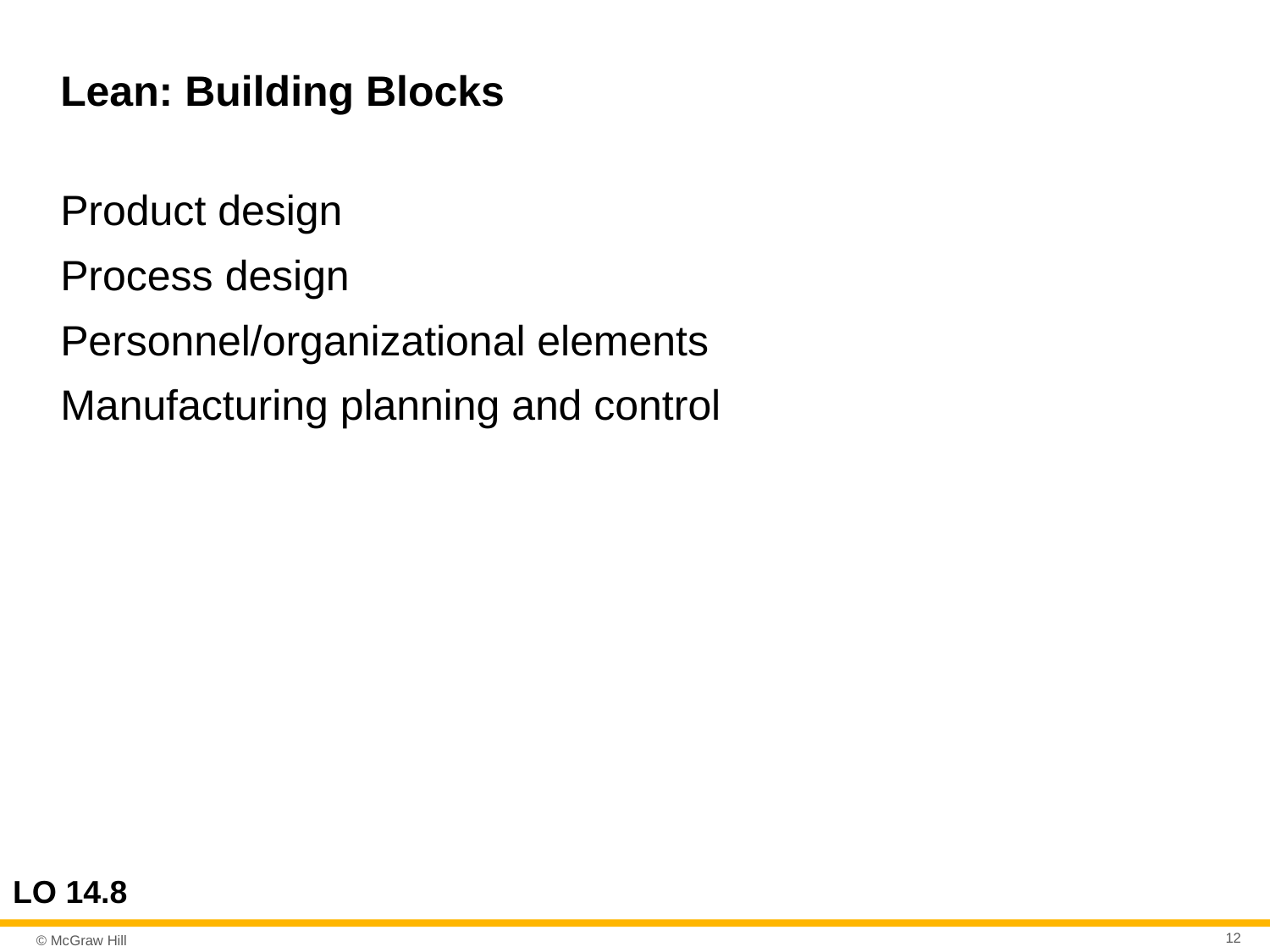

# Lean: Building Blocks
Product design
Process design
Personnel/organizational elements
Manufacturing planning and control
LO 14.8